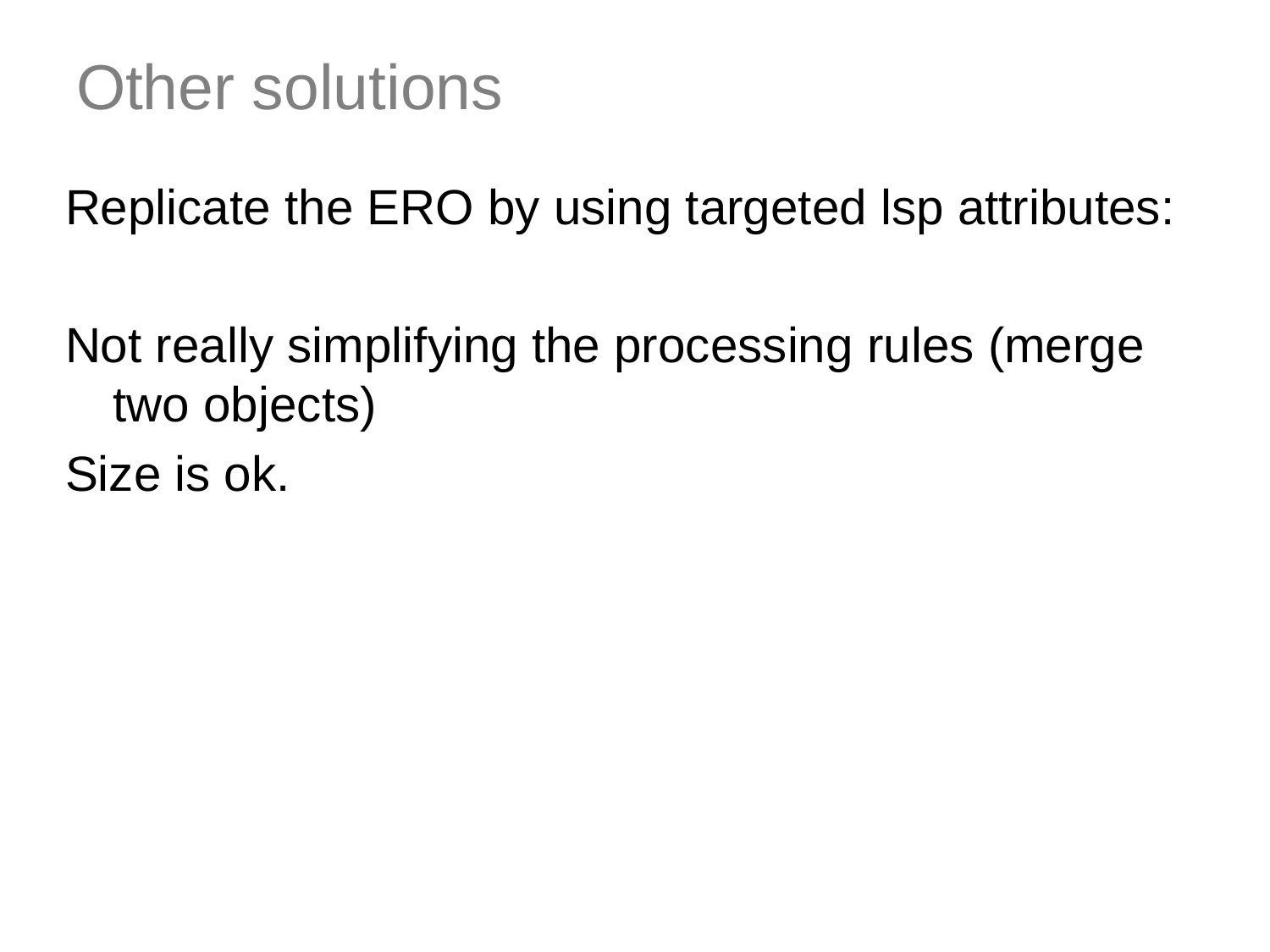

Other solutions

Replicate the ERO by using targeted lsp attributes:

Not really simplifying the processing rules (merge two objects)
Size is ok.